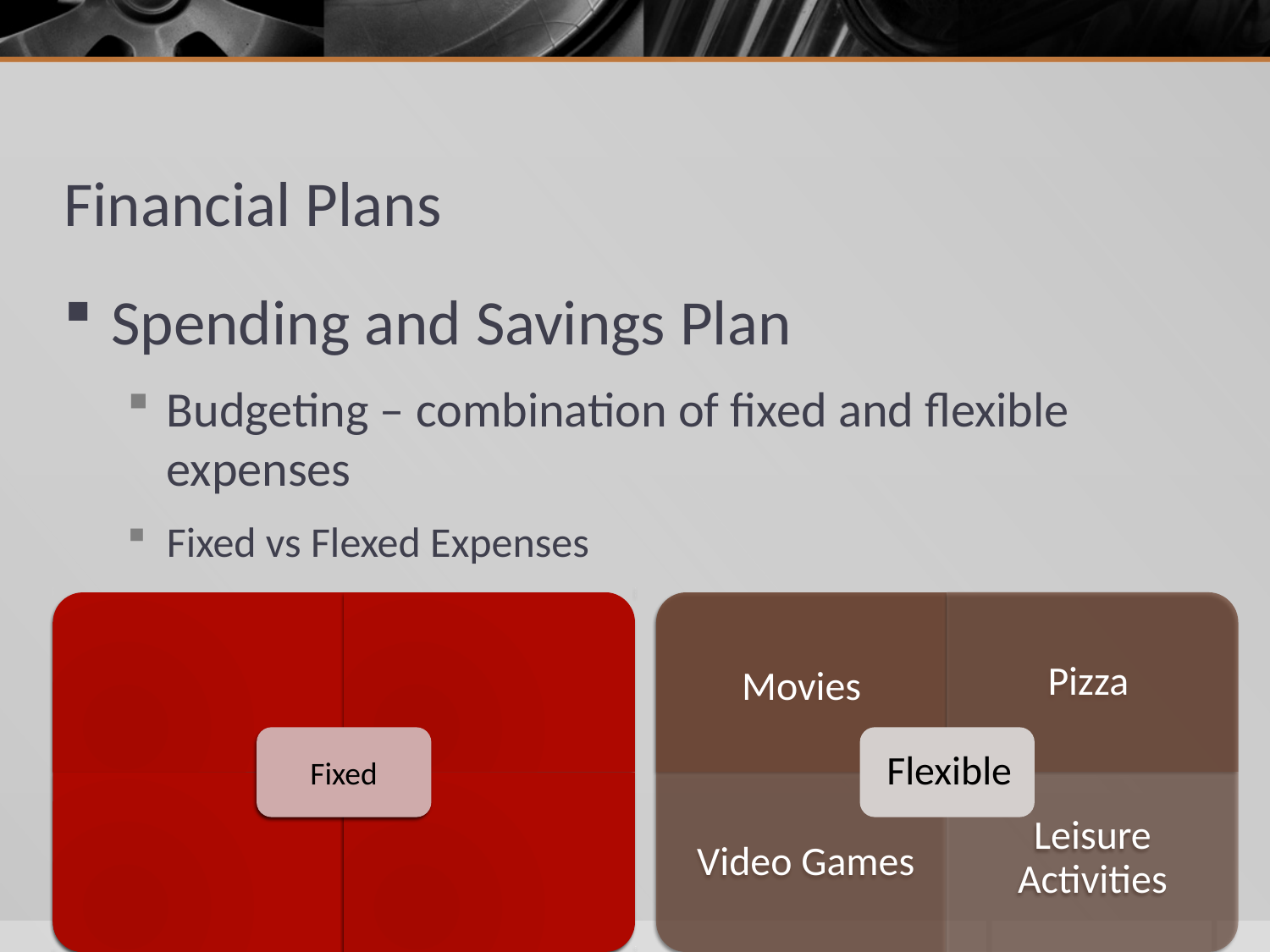

# Financial Plans
Spending and Savings Plan
Budgeting – combination of fixed and flexible expenses
Fixed vs Flexed Expenses

Fixed
Car Payments
Utilities
Movies
Pizza
Video Games
Leisure Activities
Flexible